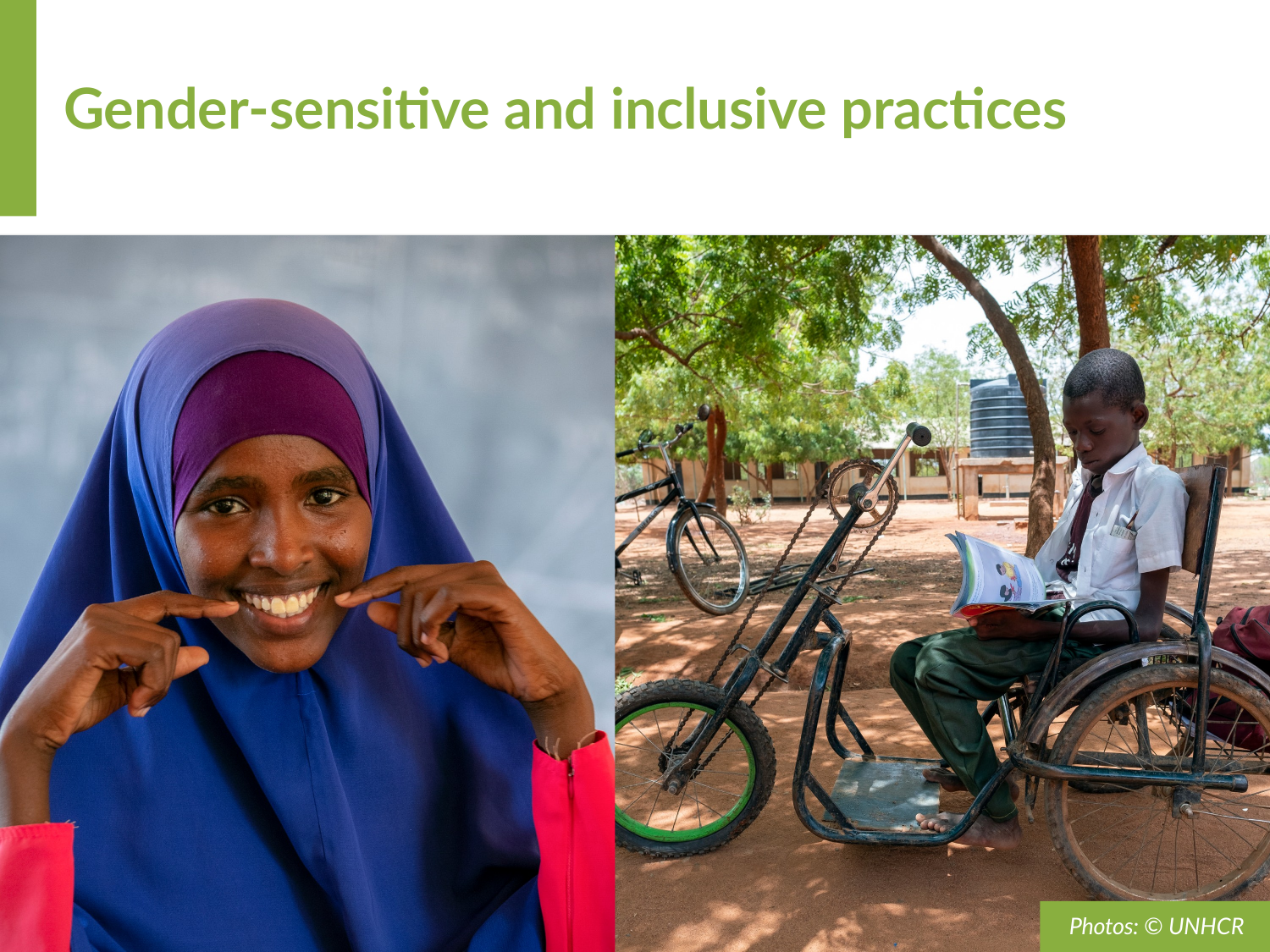

# Gender-sensitive and inclusive practices

Photos: © UNHCR